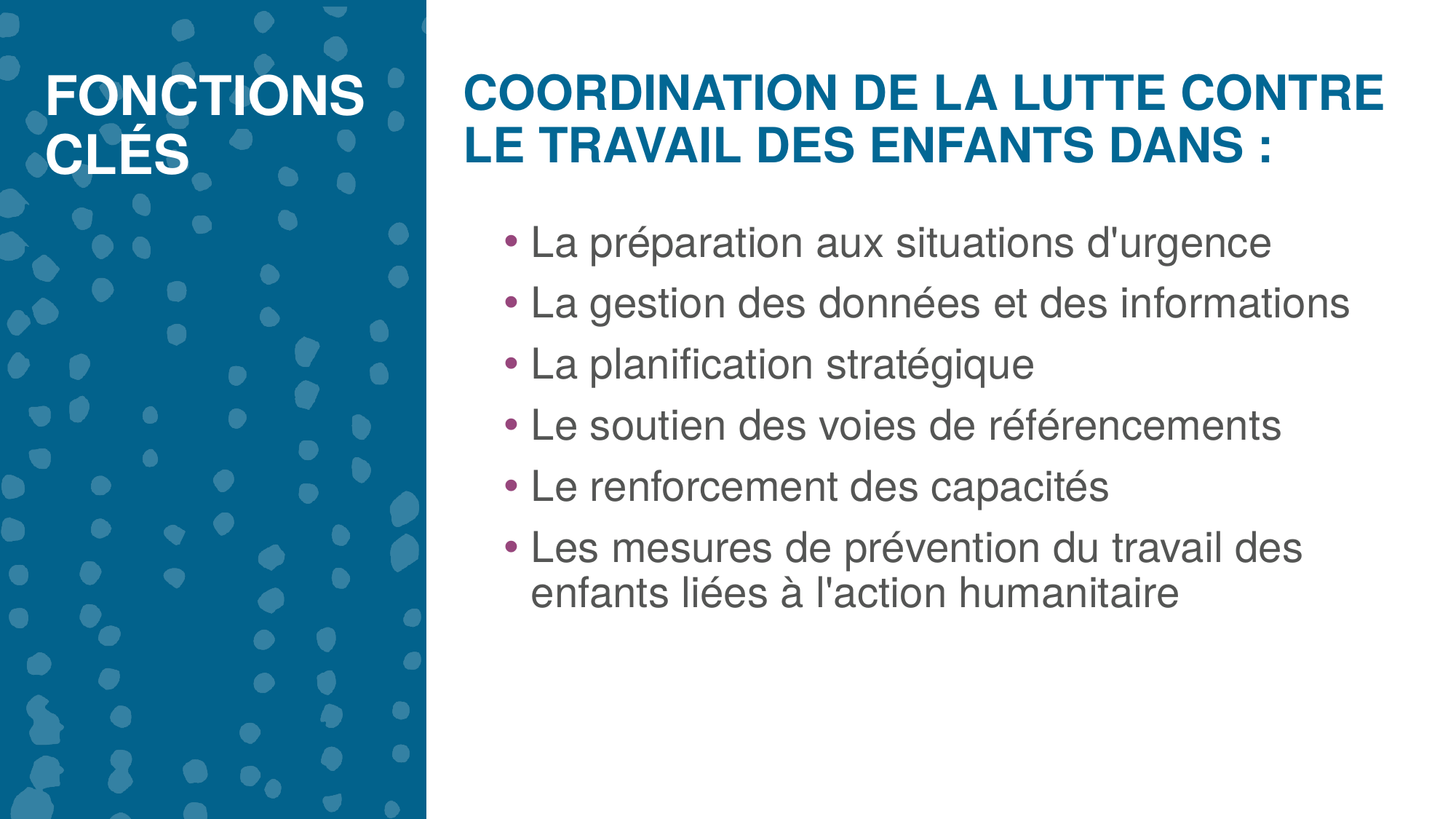

FONCTIONS CLÉS
COORDINATION DE LA LUTTE CONTRE LE TRAVAIL DES ENFANTS DANS :
La préparation aux situations d'urgence
La gestion des données et des informations
La planification stratégique
Le soutien des voies de référencements
Le renforcement des capacités
Les mesures de prévention du travail des enfants liées à l'action humanitaire